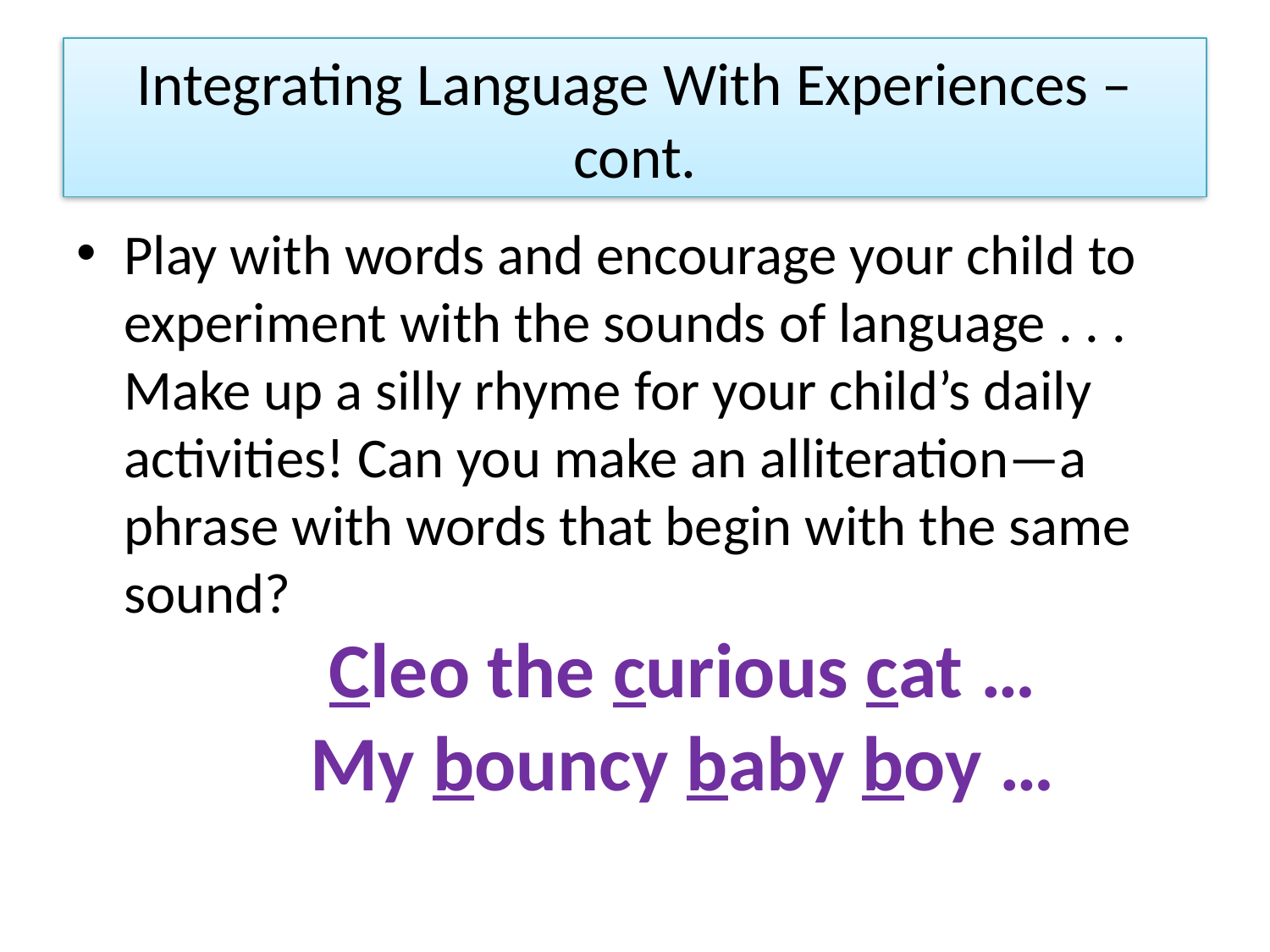

# Integrating Language With Experiences – cont.
Play with words and encourage your child to experiment with the sounds of language . . . Make up a silly rhyme for your child’s daily activities! Can you make an alliteration—a phrase with words that begin with the same sound?

Cleo the curious cat …
My bouncy baby boy …